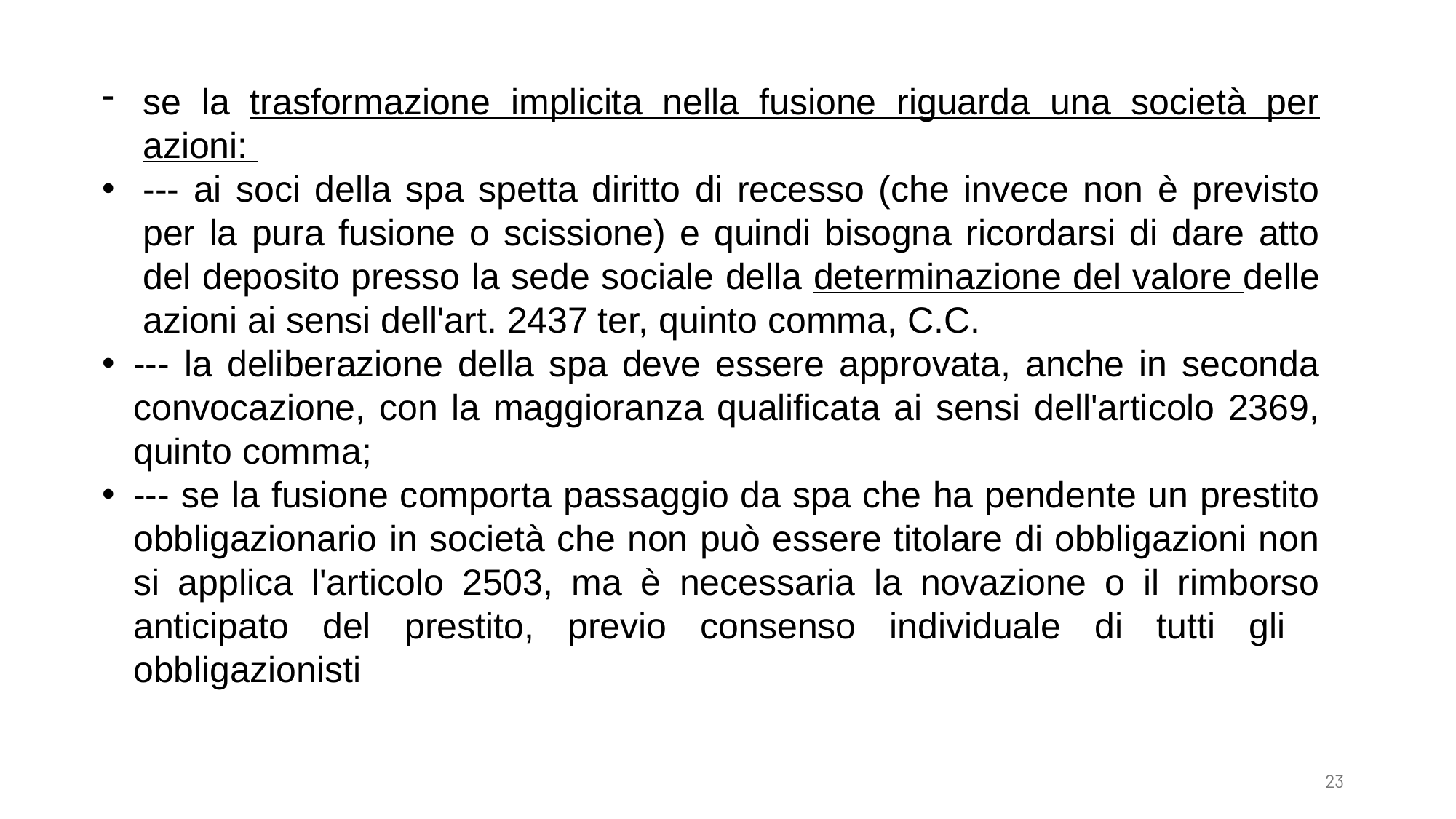

se la trasformazione implicita nella fusione riguarda una società per azioni:
--- ai soci della spa spetta diritto di recesso (che invece non è previsto per la pura fusione o scissione) e quindi bisogna ricordarsi di dare atto del deposito presso la sede sociale della determinazione del valore delle azioni ai sensi dell'art. 2437 ter, quinto comma, C.C.
--- la deliberazione della spa deve essere approvata, anche in seconda convocazione, con la maggioranza qualificata ai sensi dell'articolo 2369, quinto comma;
--- se la fusione comporta passaggio da spa che ha pendente un prestito obbligazionario in società che non può essere titolare di obbligazioni non si applica l'articolo 2503, ma è necessaria la novazione o il rimborso anticipato del prestito, previo consenso individuale di tutti gli  obbligazionisti

23